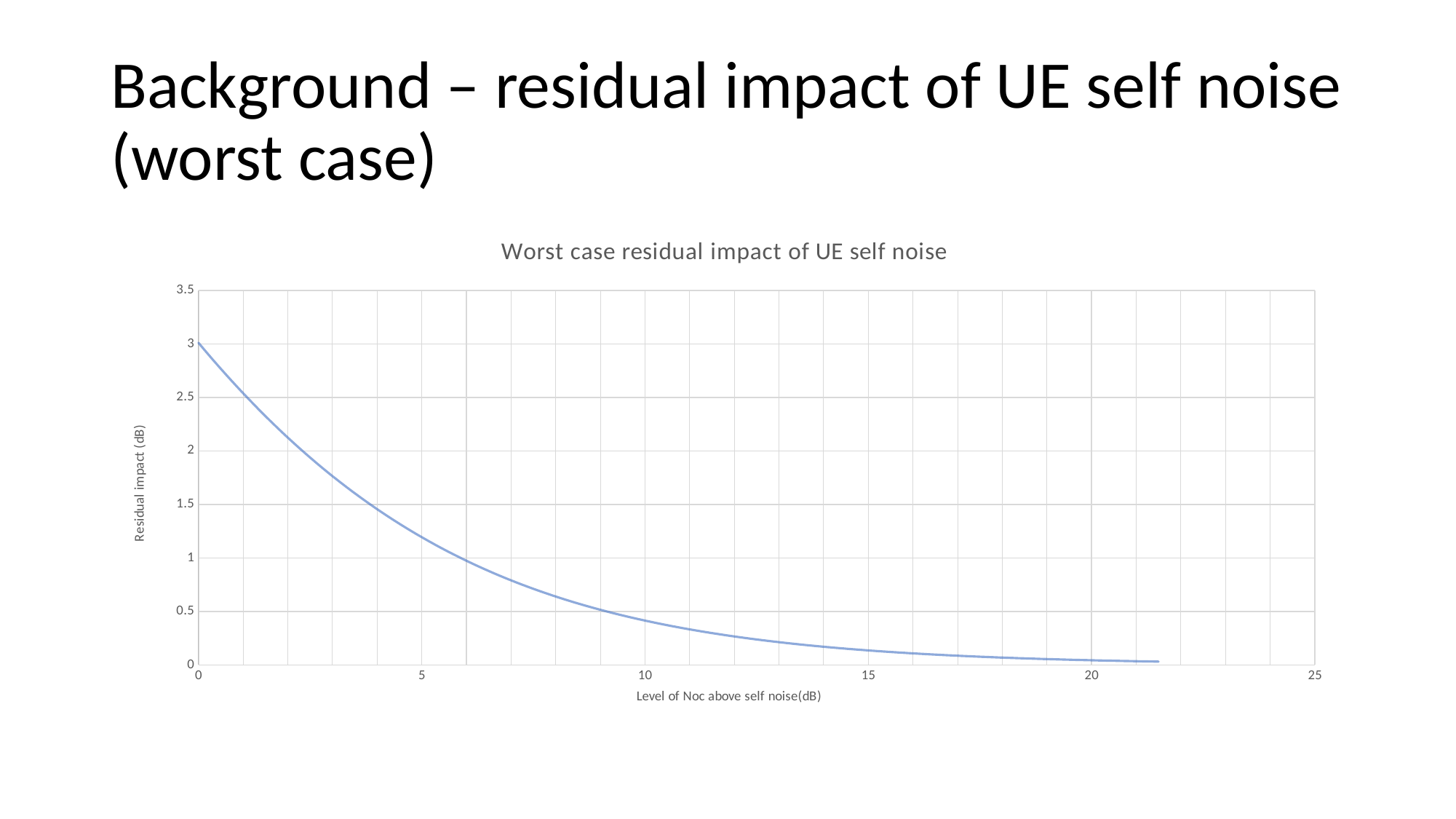

# Background – residual impact of UE self noise (worst case)

### Chart: Worst case residual impact of UE self noise

| Category |  |
|---|---|